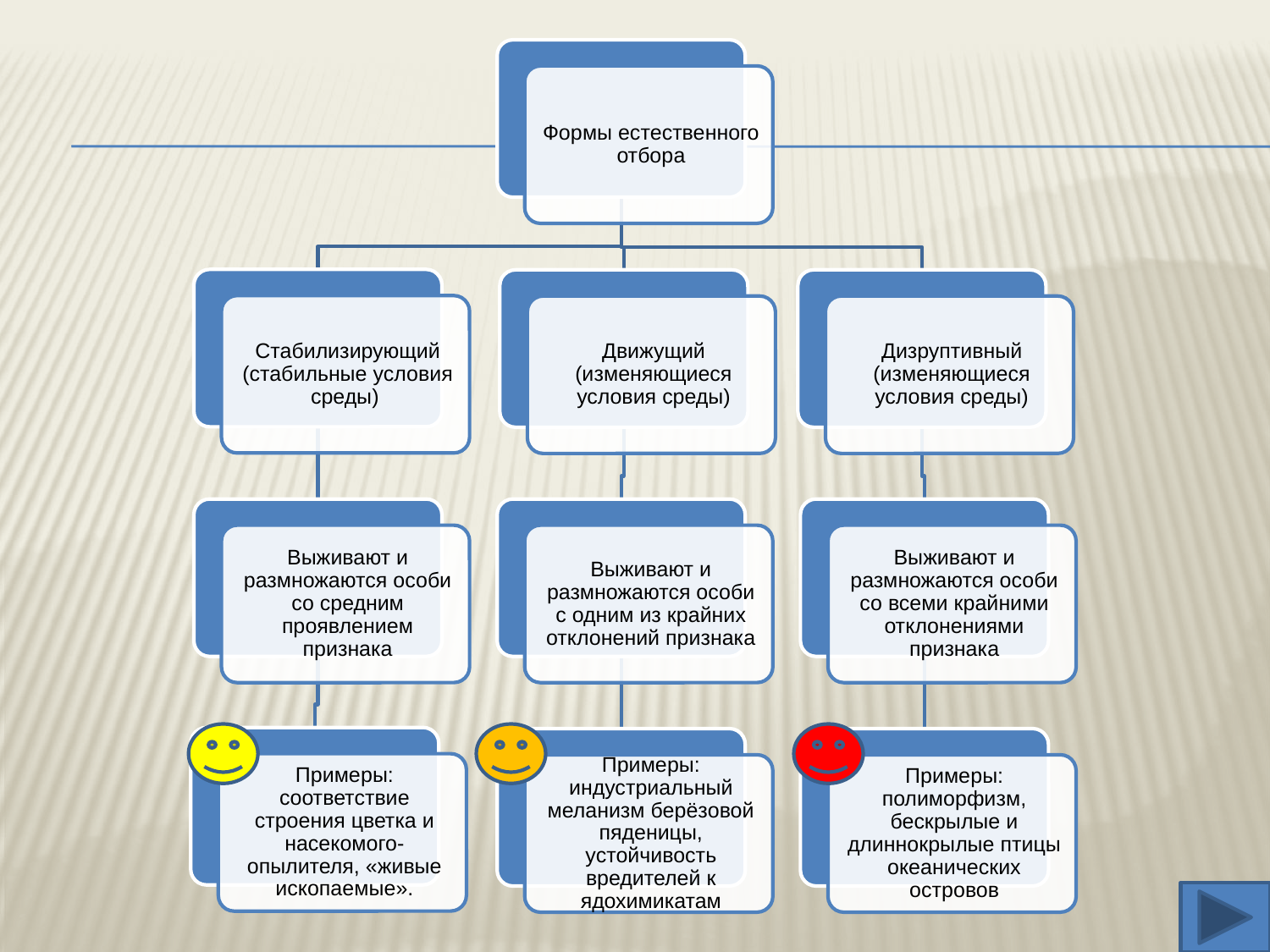

Формы естественного отбора
Стабилизирующий (стабильные условия среды)
Выживают и размножаются особи со средним проявлением признака
Примеры: соответствие строения цветка и насекомого-опылителя, «живые ископаемые».
Движущий (изменяющиеся условия среды)
Выживают и размножаются особи с одним из крайних отклонений признака
Примеры: индустриальный меланизм берёзовой пяденицы, устойчивость вредителей к ядохимикатам
Дизруптивный (изменяющиеся условия среды)
Выживают и размножаются особи со всеми крайними отклонениями признака
Примеры: полиморфизм, бескрылые и длиннокрылые птицы океанических островов